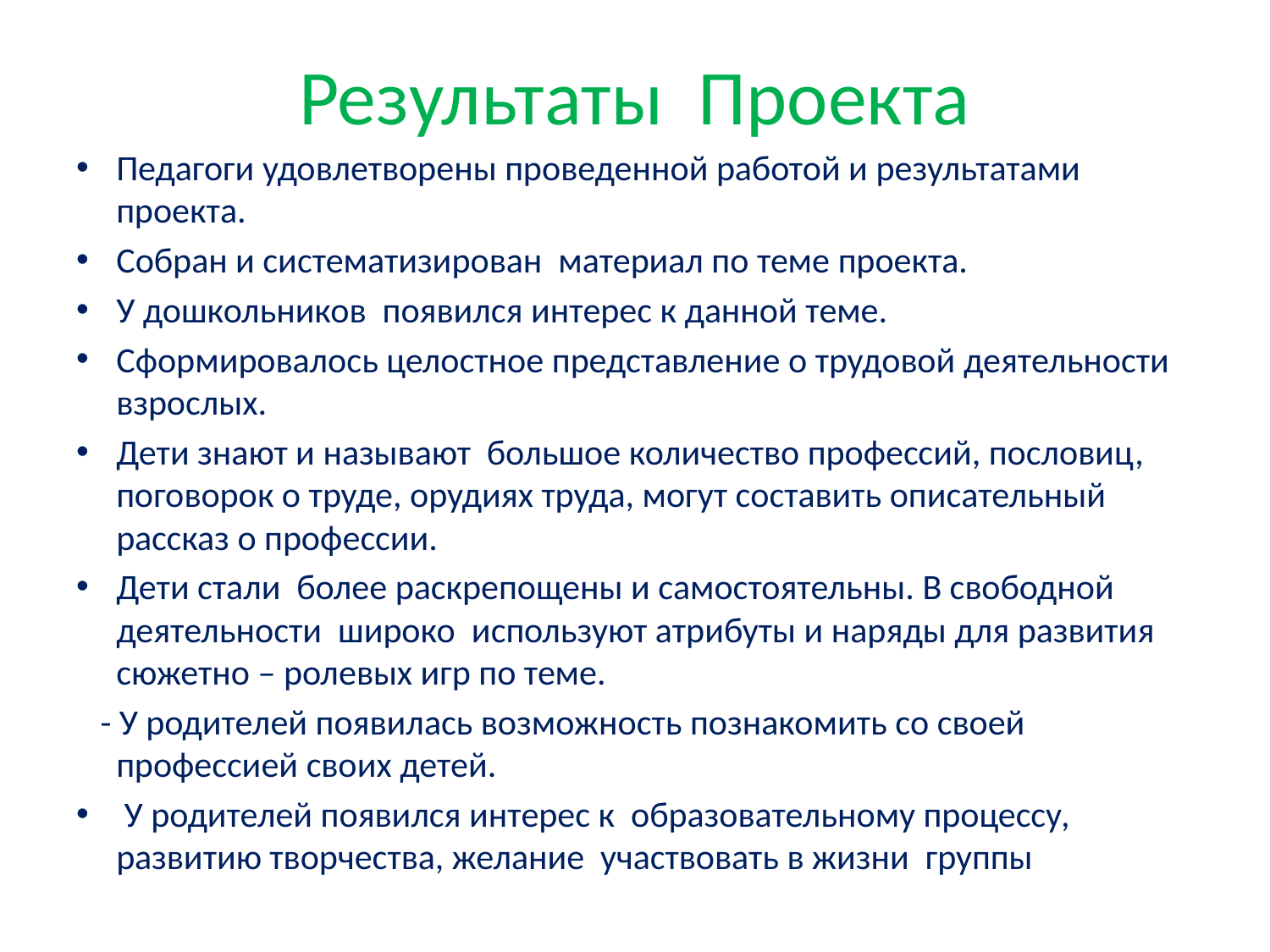

# Результаты  Проекта
Педагоги удовлетворены проведенной работой и результатами проекта.
Собран и систематизирован  материал по теме проекта.
У дошкольников  появился интерес к данной теме.
Сформировалось целостное представление о трудовой деятельности взрослых.
Дети знают и называют  большое количество профессий, пословиц, поговорок о труде, орудиях труда, могут составить описательный рассказ о профессии.
Дети стали  более раскрепощены и самостоятельны. В свободной  деятельности  широко  используют атрибуты и наряды для развития сюжетно – ролевых игр по теме.
   - У родителей появилась возможность познакомить со своей профессией своих детей.
 У родителей появился интерес к  образовательному процессу, развитию творчества, желание  участвовать в жизни  группы